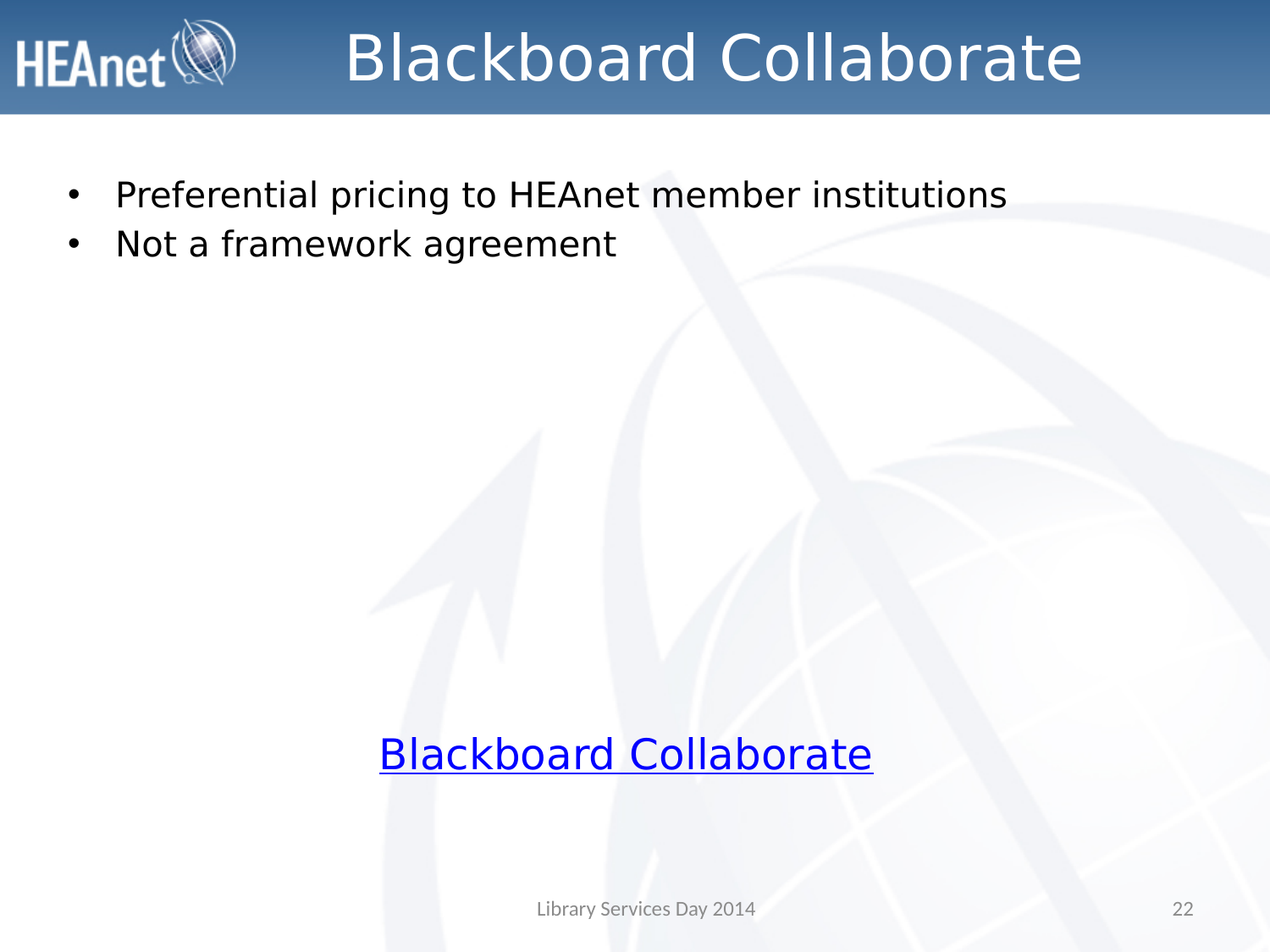

# Blackboard Collaborate
Preferential pricing to HEAnet member institutions
Not a framework agreement

Blackboard Collaborate

Library Services Day 2014
22